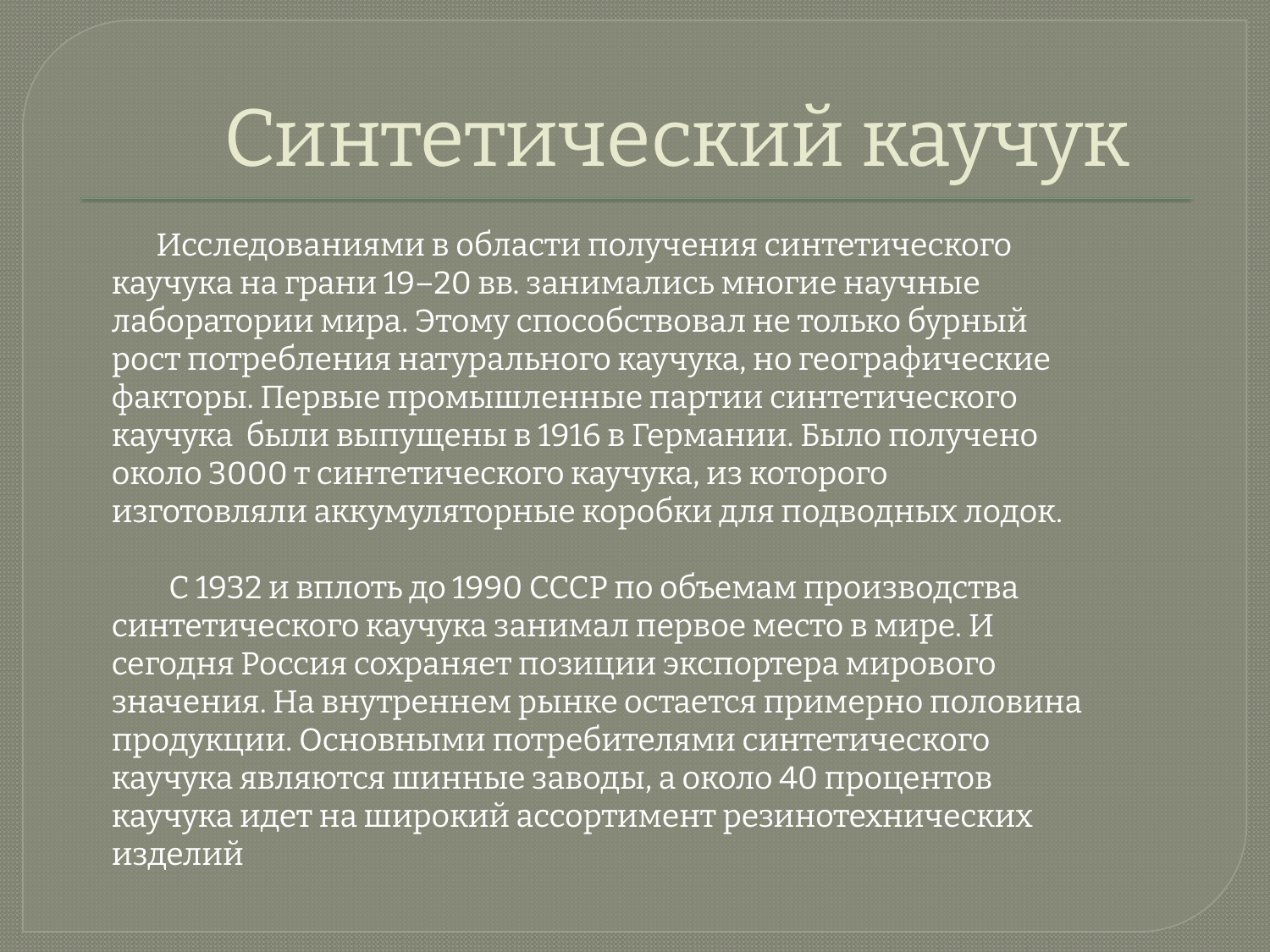

# Синтетический каучук
       Исследованиями в области получения синтетического каучука на грани 19–20 вв. занимались многие научные лаборатории мира. Этому способствовал не только бурный рост потребления натурального каучука, но географические факторы. Первые промышленные партии синтетического каучука  были выпущены в 1916 в Германии. Было получено около 3000 т синтетического каучука, из которого изготовляли аккумуляторные коробки для подводных лодок.
         С 1932 и вплоть до 1990 СССР по объемам производства синтетического каучука занимал первое место в мире. И сегодня Россия сохраняет позиции экспортера мирового значения. На внутреннем рынке остается примерно половина продукции. Основными потребителями синтетического каучука являются шинные заводы, а около 40 процентов каучука идет на широкий ассортимент резинотехнических изделий